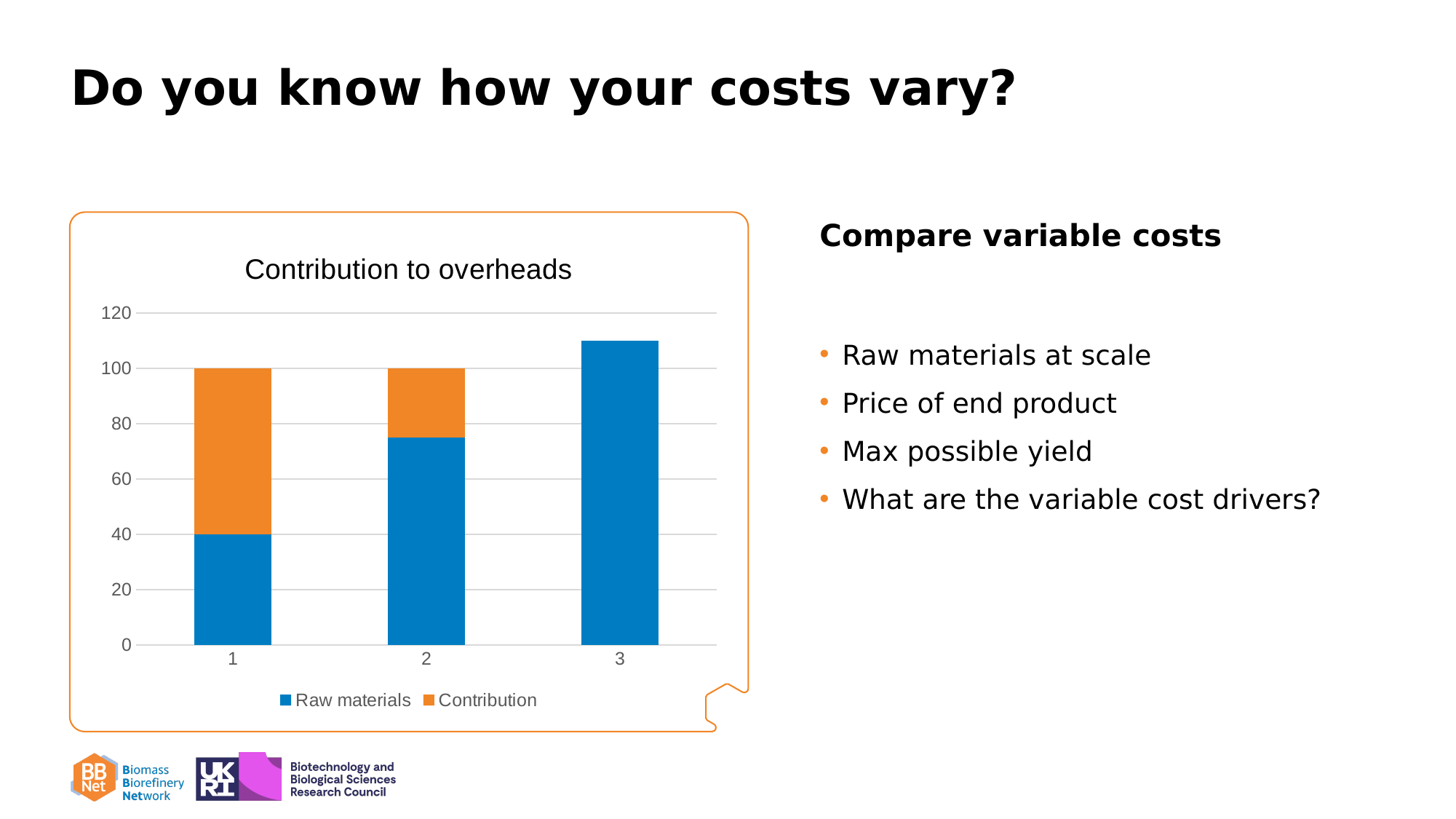

# Do you know how your costs vary?
Compare variable costs

### Chart: Contribution to overheads

| Category | Raw materials | Contribution |
|---|---|---|
| 1 | 40.0 | 60.0 |
| 2 | 75.0 | 25.0 |
| 3 | 0.0 | 110.0 |
Raw materials at scale
Price of end product
Max possible yield
What are the variable cost drivers?